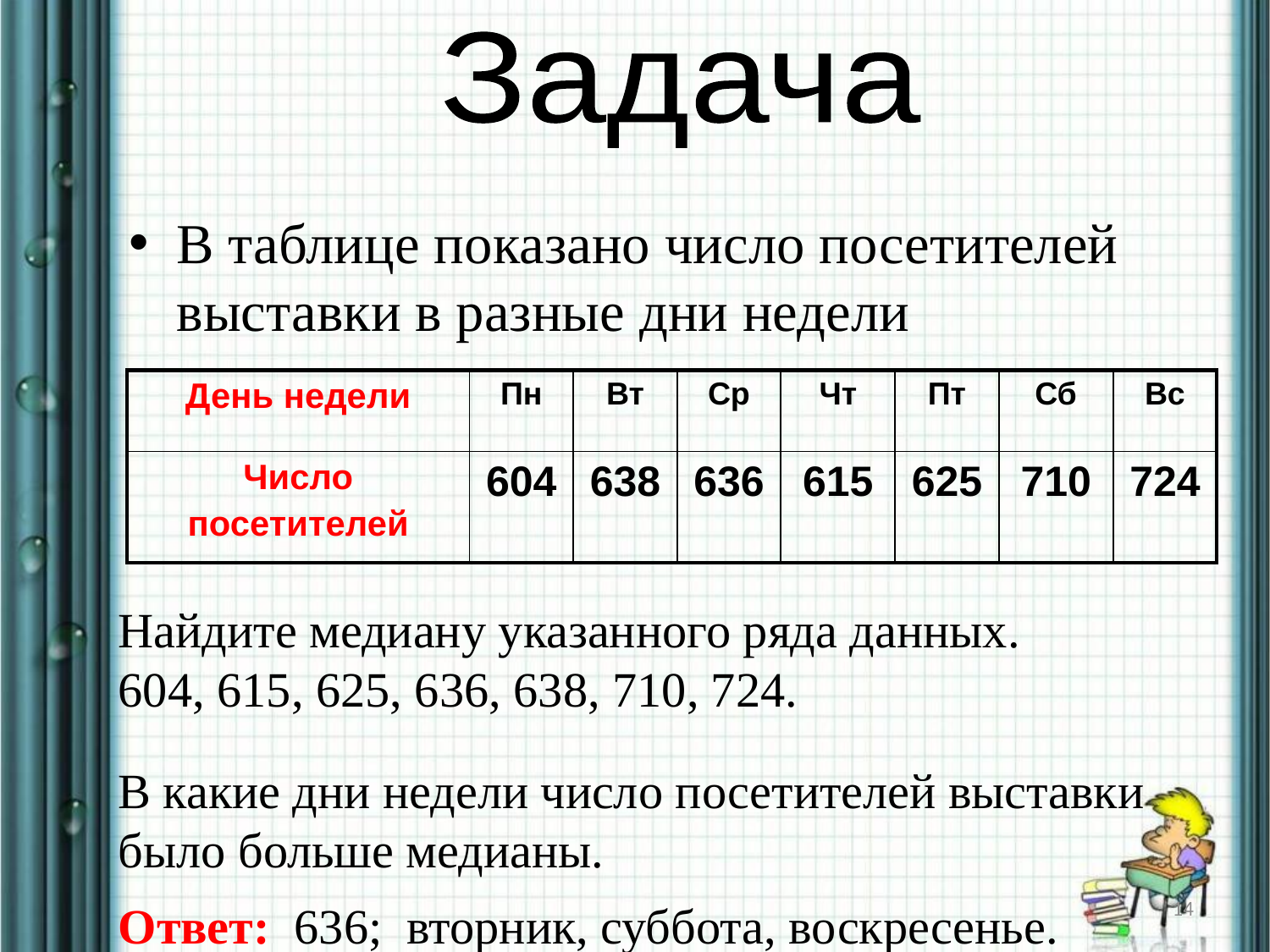

Задача
В таблице показано число посетителей выставки в разные дни недели
| День недели | Пн | Вт | Ср | Чт | Пт | Сб | Вс |
| --- | --- | --- | --- | --- | --- | --- | --- |
| Число посетителей | 604 | 638 | 636 | 615 | 625 | 710 | 724 |
Найдите медиану указанного ряда данных.
604, 615, 625, 636, 638, 710, 724.

В какие дни недели число посетителей выставки было больше медианы.

Ответ:  636;  вторник, суббота, воскресенье.
14